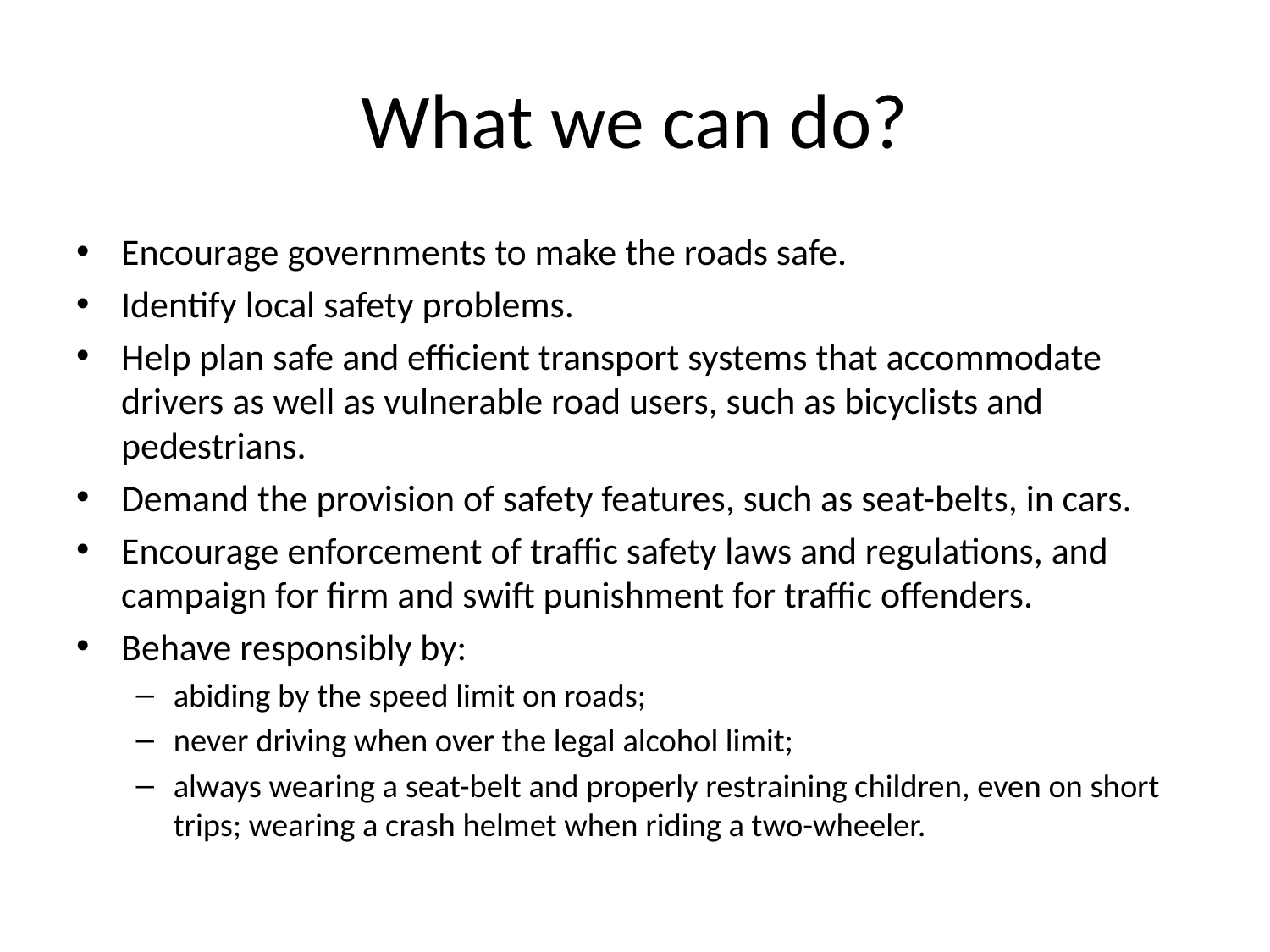

# What we can do?
Encourage governments to make the roads safe.
Identify local safety problems.
Help plan safe and efficient transport systems that accommodate drivers as well as vulnerable road users, such as bicyclists and pedestrians.
Demand the provision of safety features, such as seat-belts, in cars.
Encourage enforcement of traffic safety laws and regulations, and campaign for firm and swift punishment for traffic offenders.
Behave responsibly by:
abiding by the speed limit on roads;
never driving when over the legal alcohol limit;
always wearing a seat-belt and properly restraining children, even on short trips; wearing a crash helmet when riding a two-wheeler.